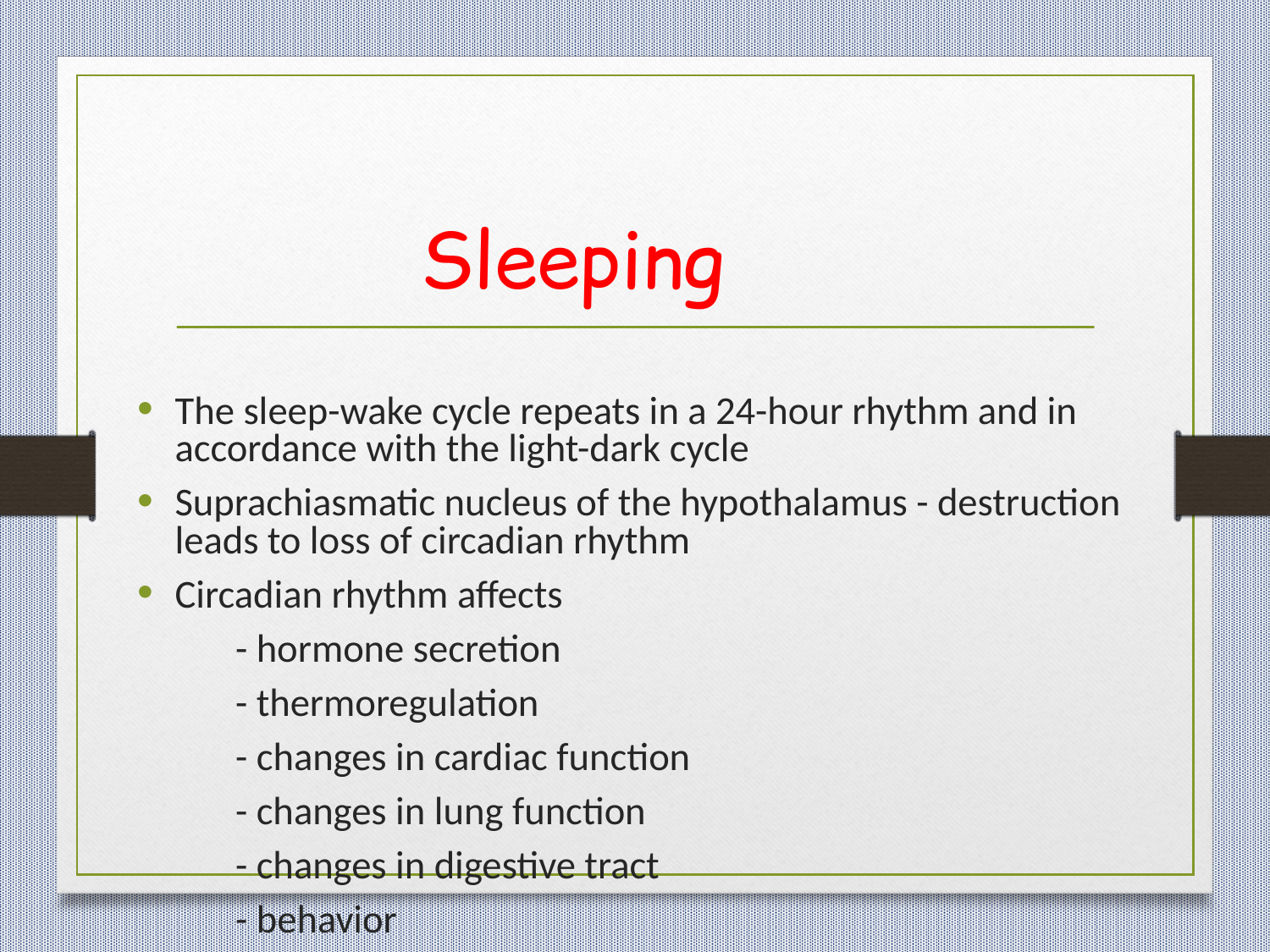

# Sleeping

The sleep-wake cycle repeats in a 24-hour rhythm and in accordance with the light-dark cycle
Suprachiasmatic nucleus of the hypothalamus - destruction leads to loss of circadian rhythm
Circadian rhythm affects
           - hormone secretion
           - thermoregulation
           - changes in cardiac function
           - changes in lung function
           - changes in digestive tract
           - behavior